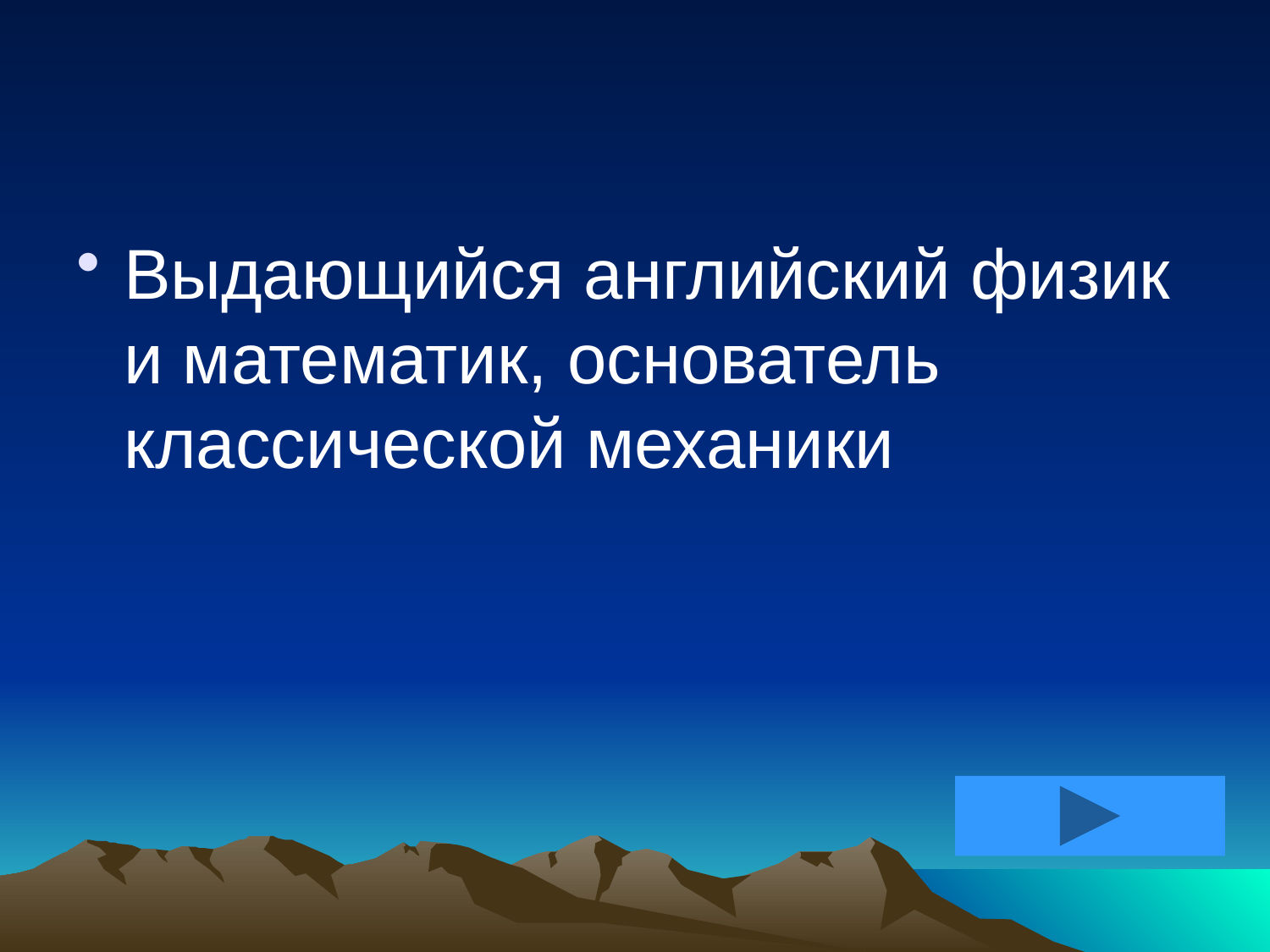

#
Выдающийся английский физик и математик, основатель классической механики